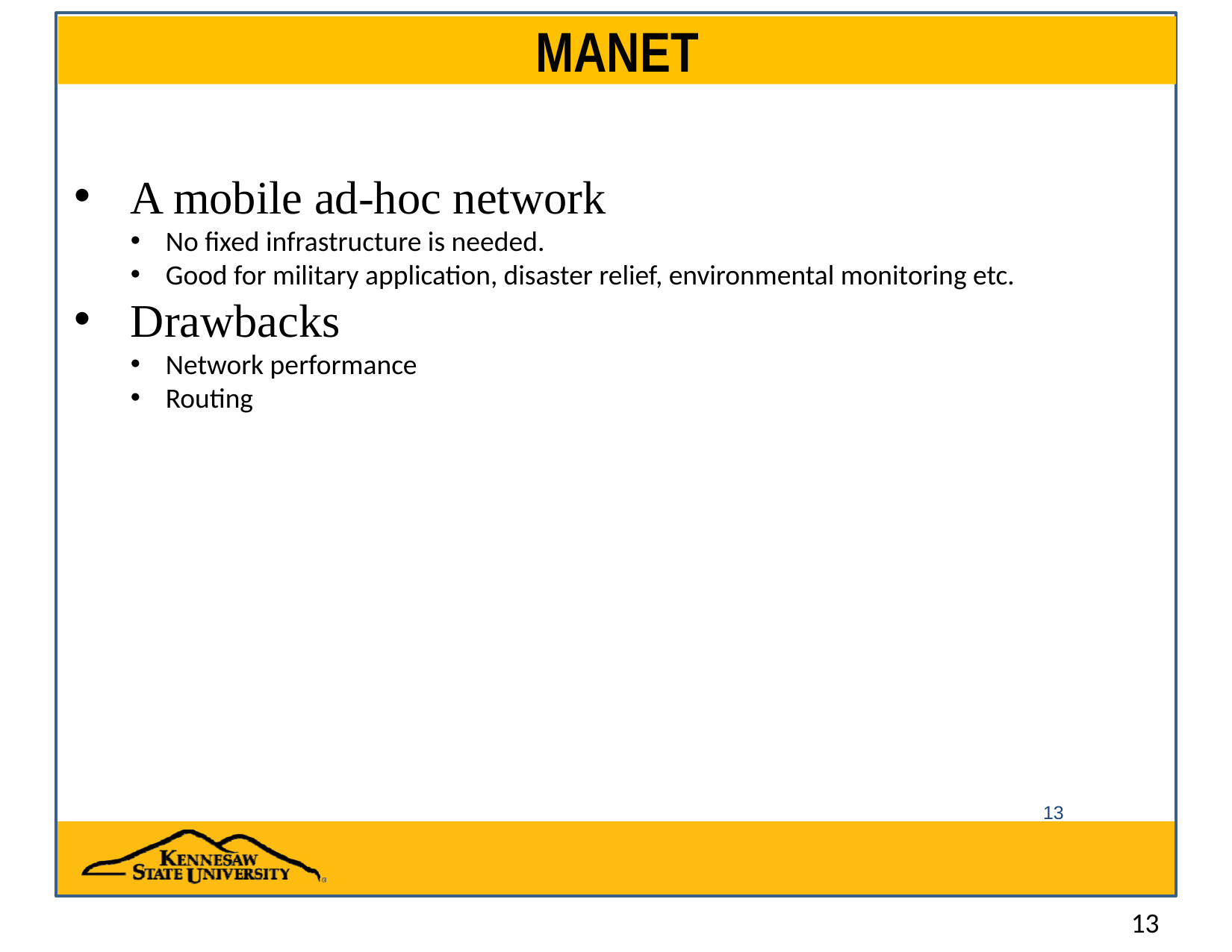

# MANET
A mobile ad-hoc network
No fixed infrastructure is needed.
Good for military application, disaster relief, environmental monitoring etc.
Drawbacks
Network performance
Routing
13